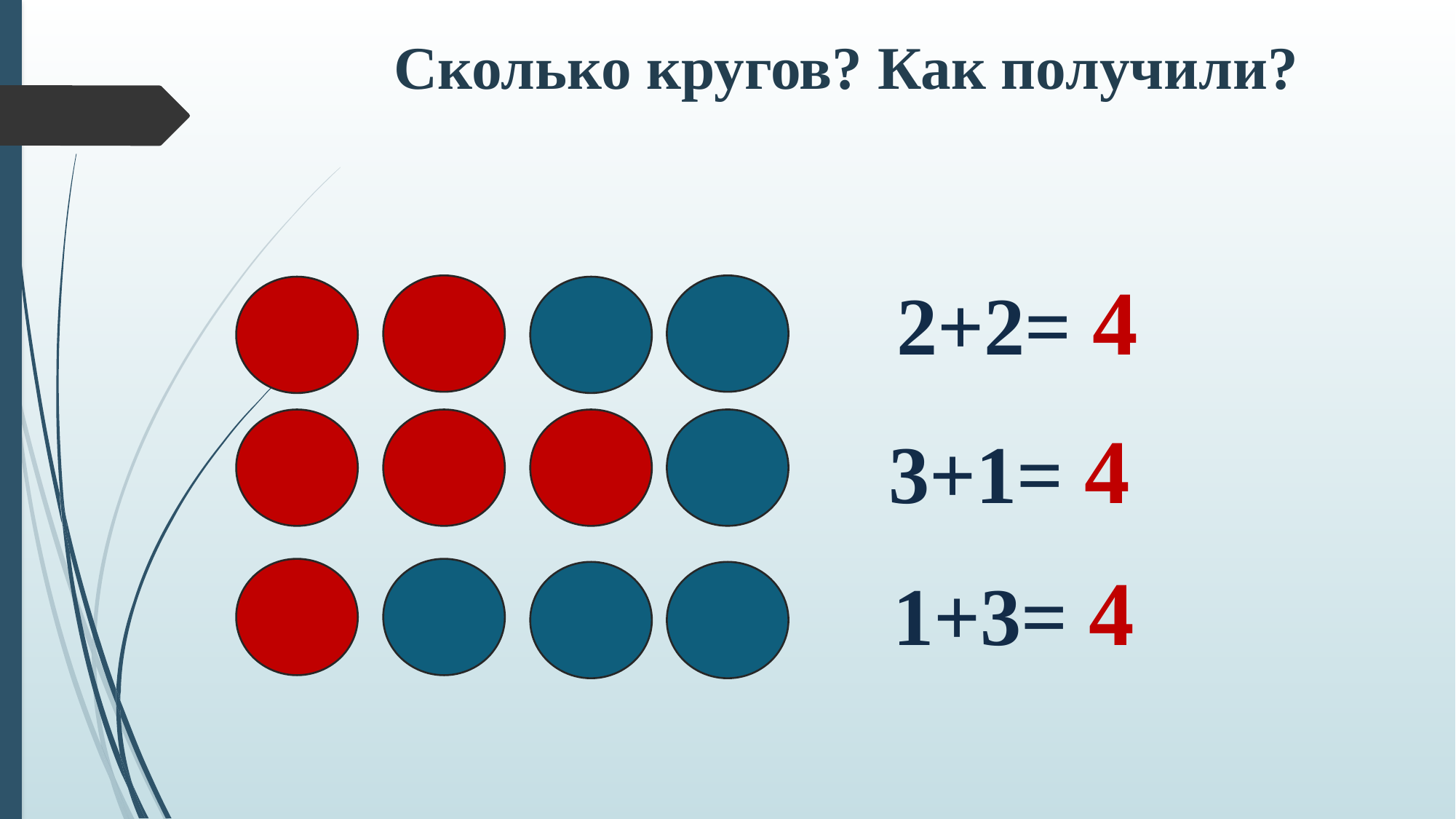

Сколько кругов? Как получили?
2+2= 4

3+1= 4

1+3= 4